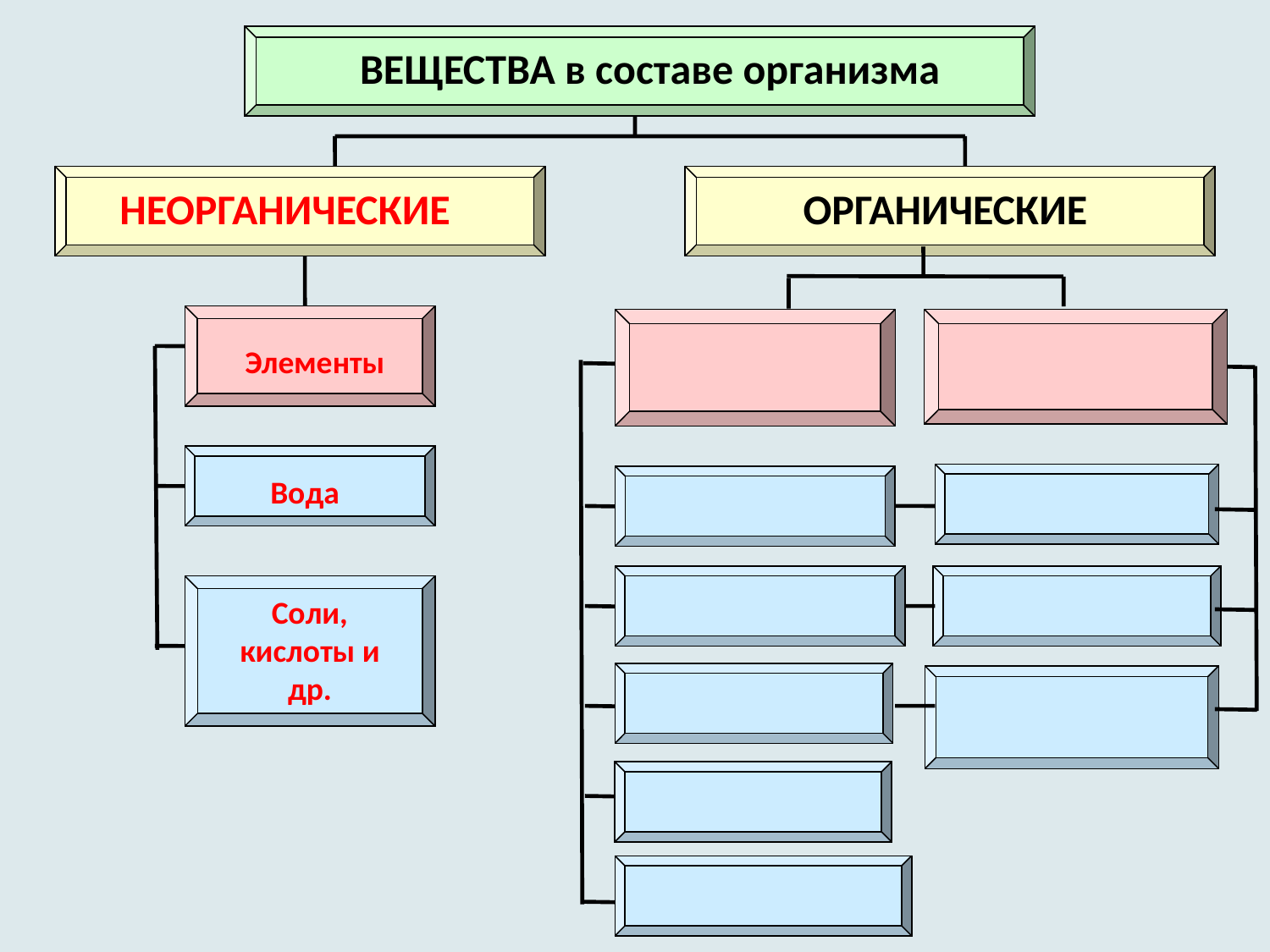

ВЕЩЕСТВА в составе организма

НЕОРГАНИЧЕСКИЕ
ОРГАНИЧЕСКИЕ

Элементы

Вода

Соли, кислоты и др.